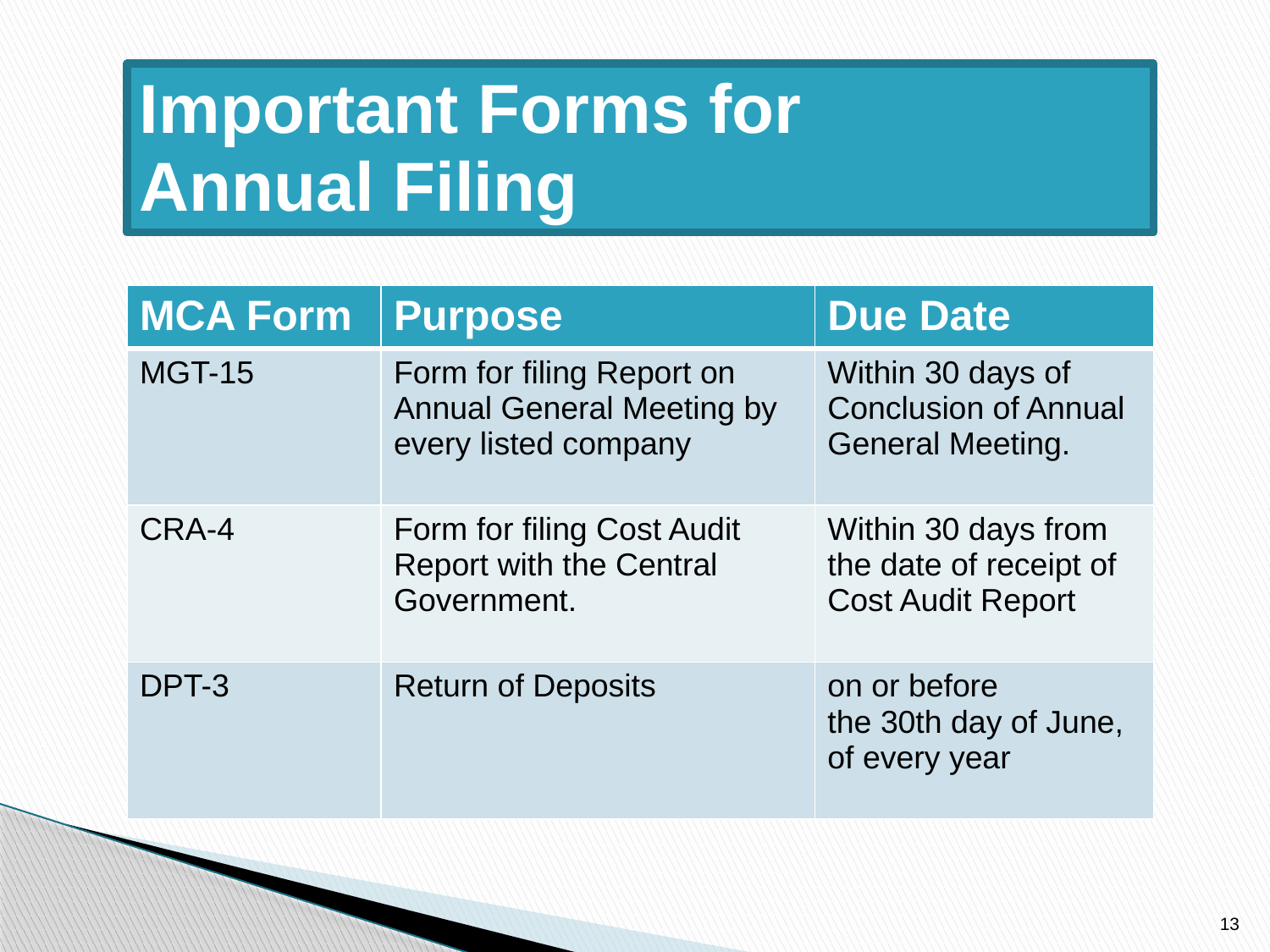

# Important Forms for Annual Filing
| MCA Form | Purpose | Due Date |
| --- | --- | --- |
| MGT-15 | Form for filing Report on Annual General Meeting by every listed company | Within 30 days of Conclusion of Annual General Meeting. |
| CRA-4 | Form for filing Cost Audit Report with the Central Government. | Within 30 days from the date of receipt of Cost Audit Report |
| DPT-3 | Return of Deposits | on or before the 30th day of June, of every year |
13